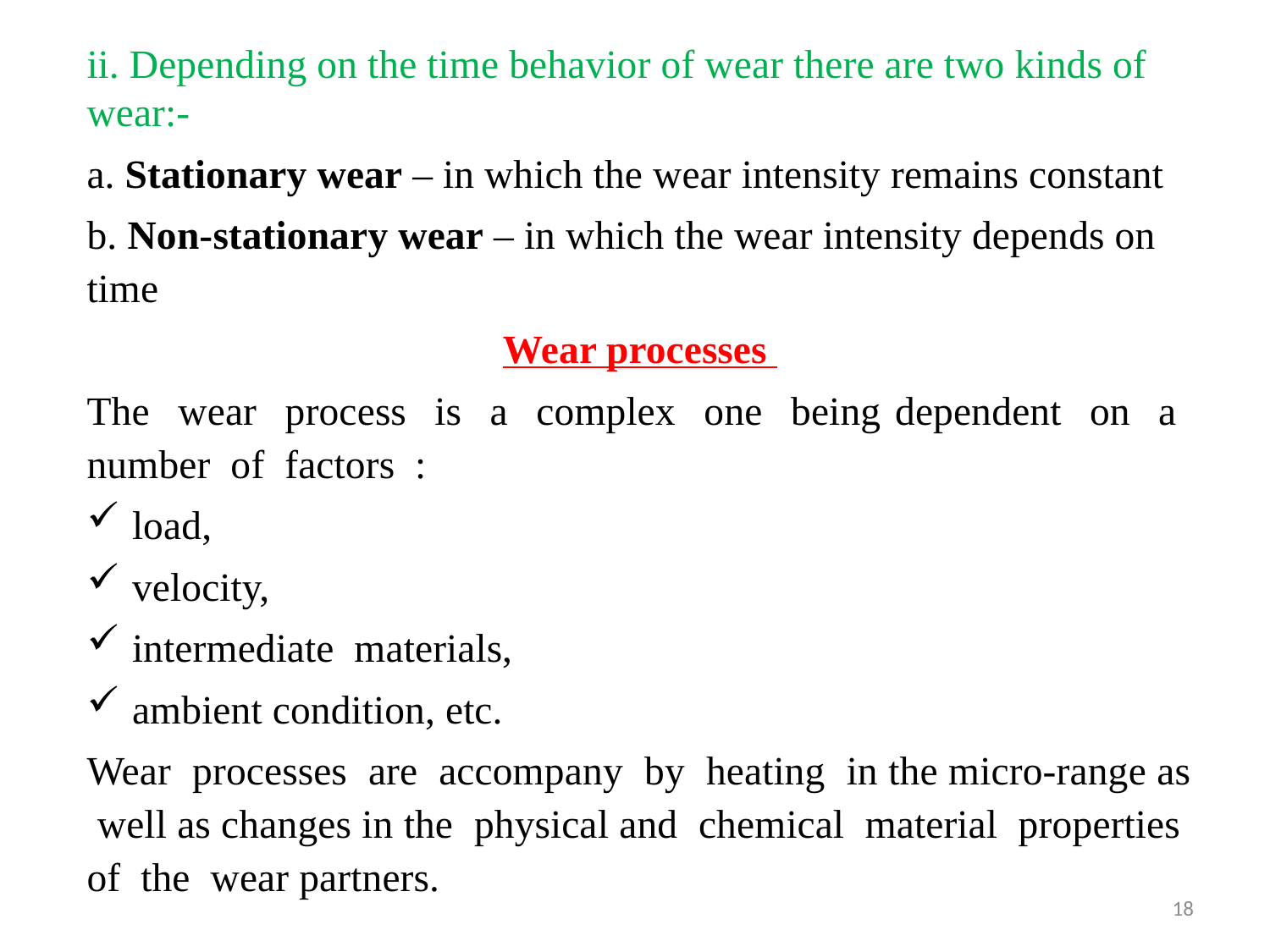

ii. Depending on the time behavior of wear there are two kinds of wear:-
a. Stationary wear – in which the wear intensity remains constant
b. Non-stationary wear – in which the wear intensity depends on time
Wear processes
The  wear  process  is  a  complex  one  being dependent  on  a  number  of  factors  :
load,
velocity,
intermediate  materials,
ambient condition, etc.
Wear  processes  are  accompany  by  heating  in the micro-range as  well as changes in the  physical and  chemical  material  properties  of  the  wear partners.

18